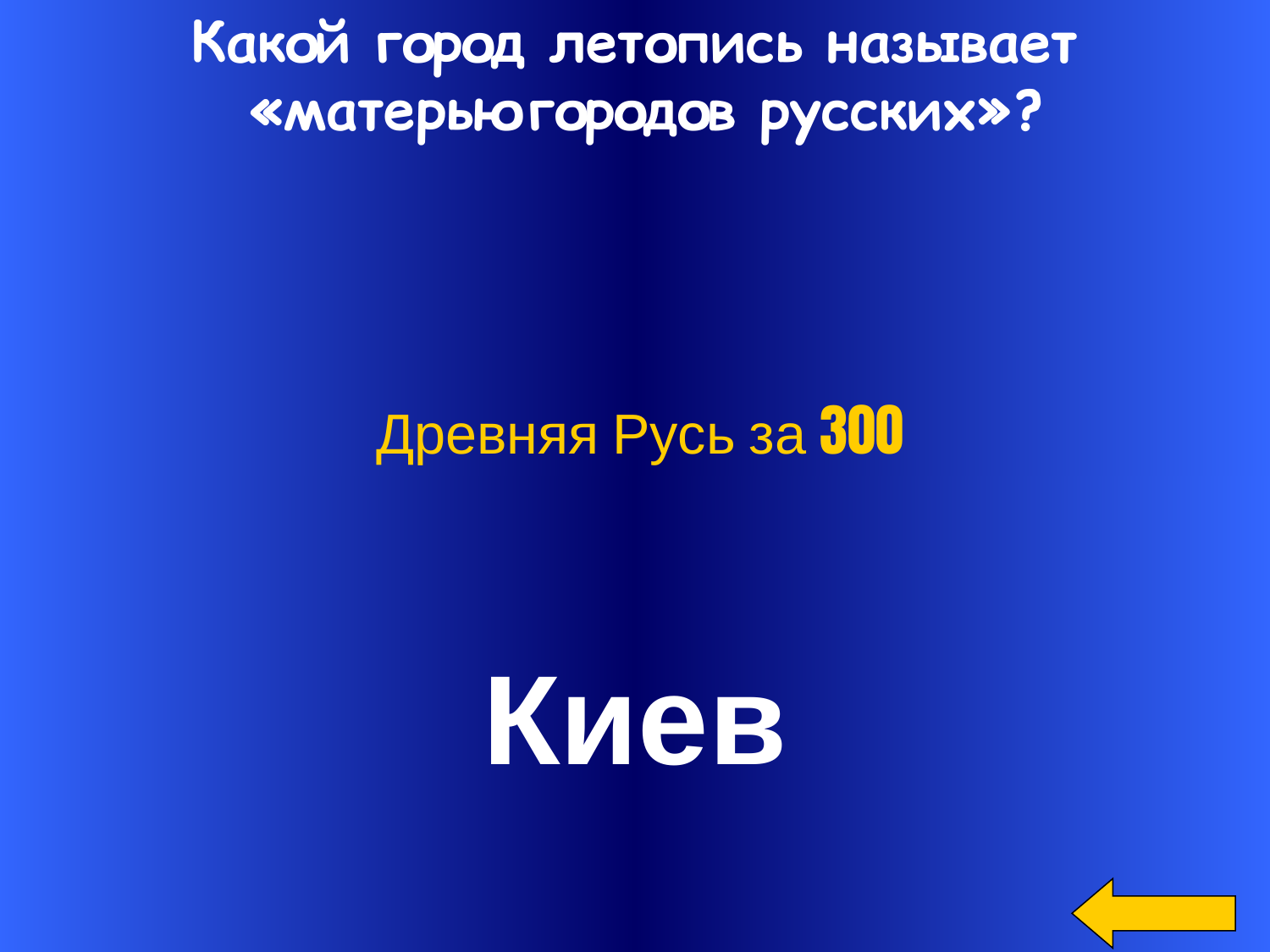

Какой город летопись называет
 «матерью городов русских»?
Древняя Русь за 300
Киев